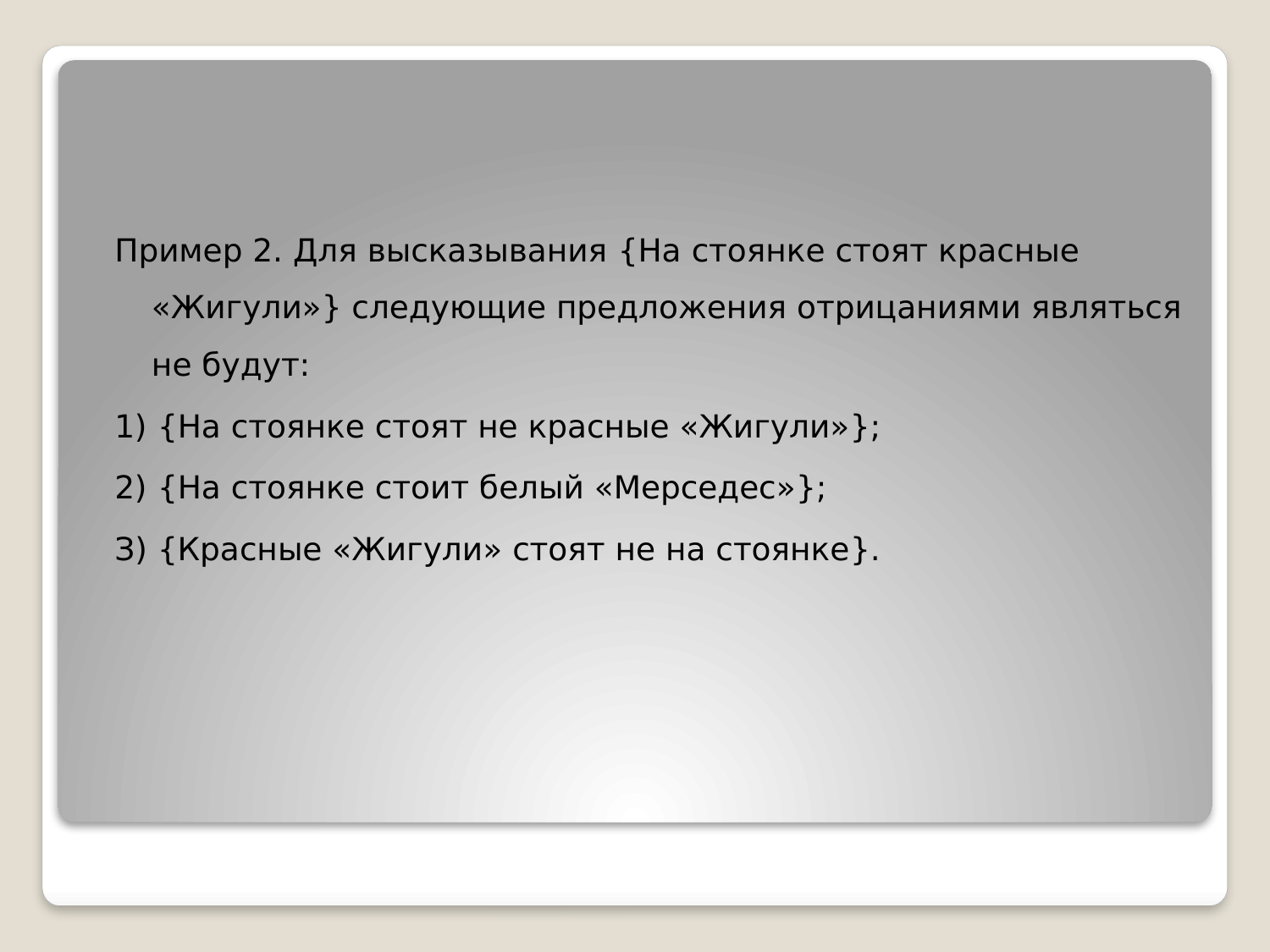

Пример 2. Для высказывания {На стоянке стоят красные «Жигули»} следующие предложения отрицаниями являться не будут:
1) {На стоянке стоят не красные «Жигули»};
2) {На стоянке стоит белый «Мерседес»};
З) {Красные «Жигули» стоят не на стоянке}.